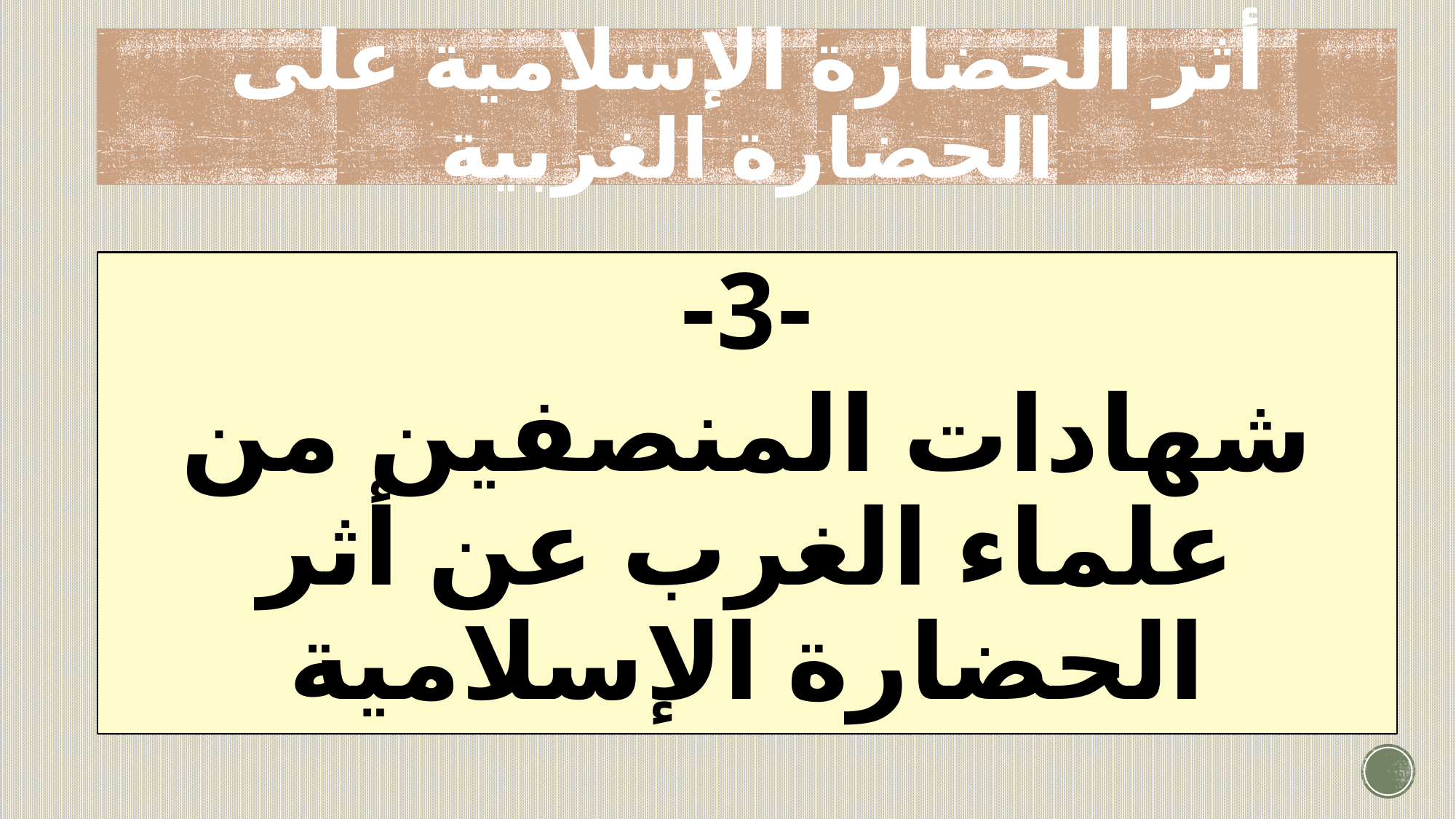

# أثر الحضارة الإسلامية على الحضارة الغربية
-3-
شهادات المنصفين من علماء الغرب عن أثر الحضارة الإسلامية